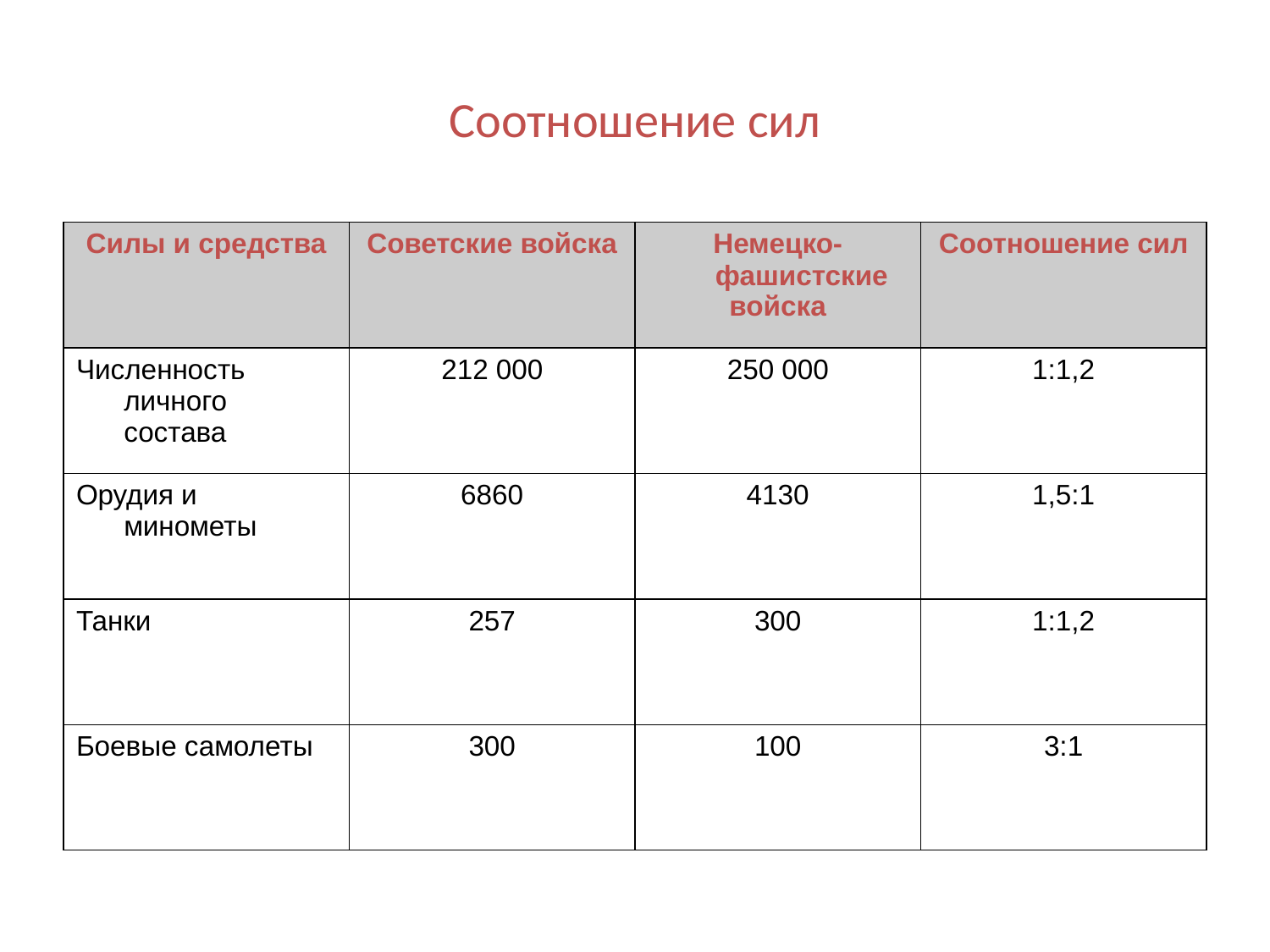

# Соотношение сил
| Силы и средства | Советские войска | Немецко-фашистские войска | Соотношение сил |
| --- | --- | --- | --- |
| Численность личного состава | 212 000 | 250 000 | 1:1,2 |
| Орудия и минометы | 6860 | 4130 | 1,5:1 |
| Танки | 257 | 300 | 1:1,2 |
| Боевые самолеты | 300 | 100 | 3:1 |